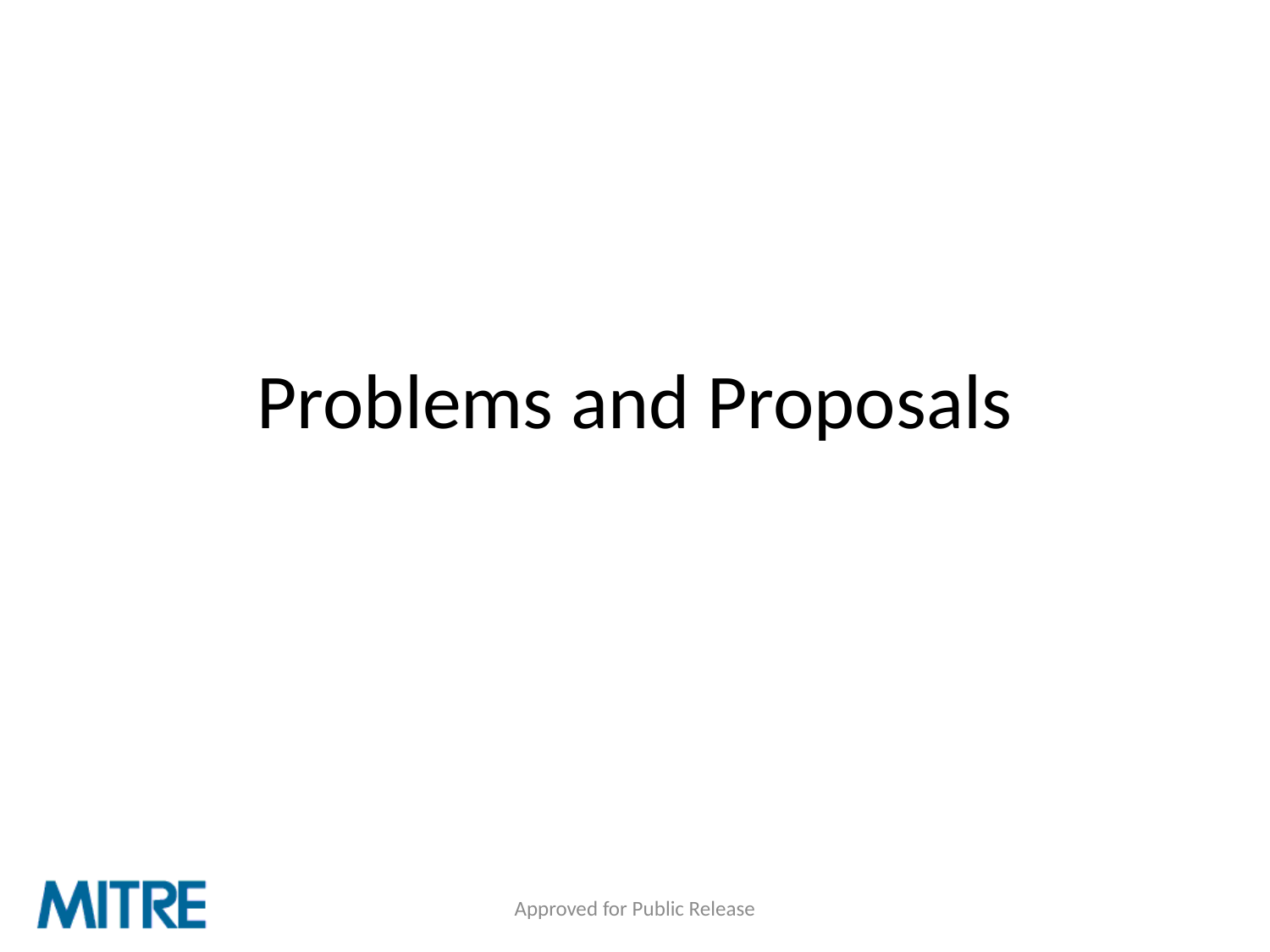

# Problems and Proposals
Approved for Public Release